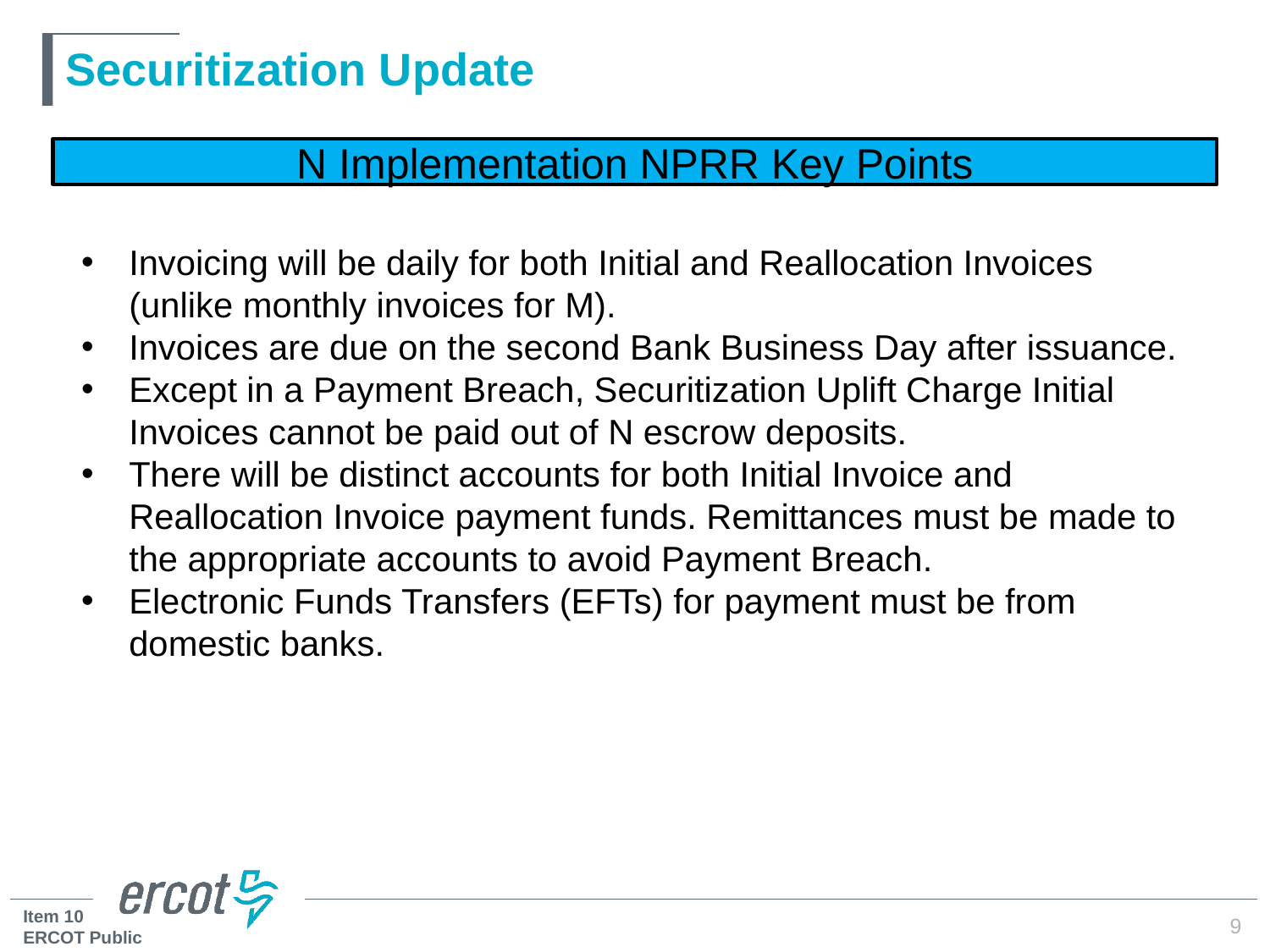

# Securitization Update
N Implementation NPRR Key Points
Invoicing will be daily for both Initial and Reallocation Invoices (unlike monthly invoices for M).
Invoices are due on the second Bank Business Day after issuance.
Except in a Payment Breach, Securitization Uplift Charge Initial Invoices cannot be paid out of N escrow deposits.
There will be distinct accounts for both Initial Invoice and Reallocation Invoice payment funds. Remittances must be made to the appropriate accounts to avoid Payment Breach.
Electronic Funds Transfers (EFTs) for payment must be from domestic banks.

9